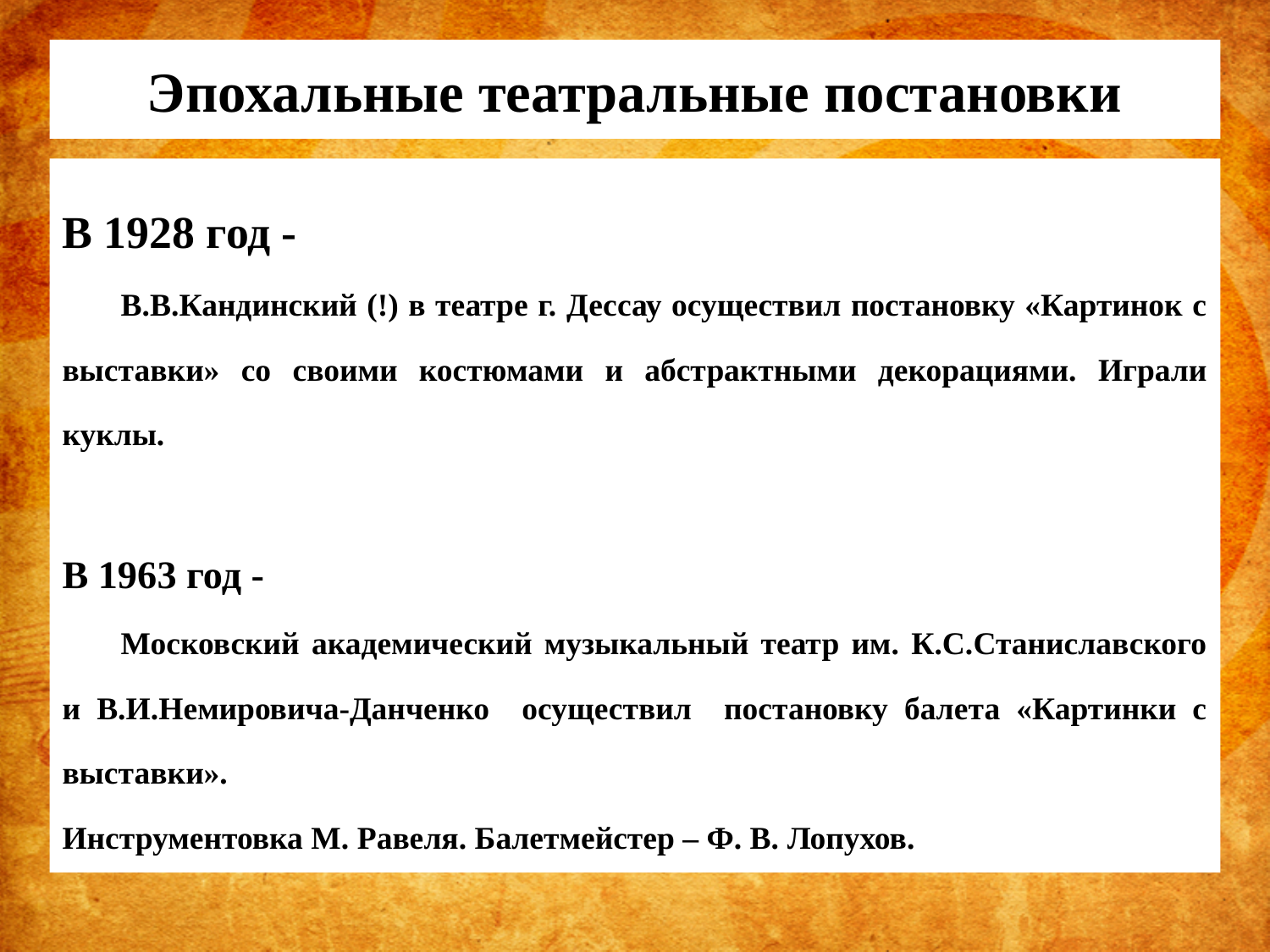

# Эпохальные театральные постановки
В 1928 год -
В.В.Кандинский (!) в театре г. Дессау осуществил постановку «Картинок с выставки» со своими костюмами и абстрактными декорациями. Играли куклы.

В 1963 год -
Московский академический музыкальный театр им. К.С.Станиславского и В.И.Немировича-Данченко  осуществил  постановку балета «Картинки с выставки».
Инструментовка М. Равеля. Балетмейстер – Ф. В. Лопухов.